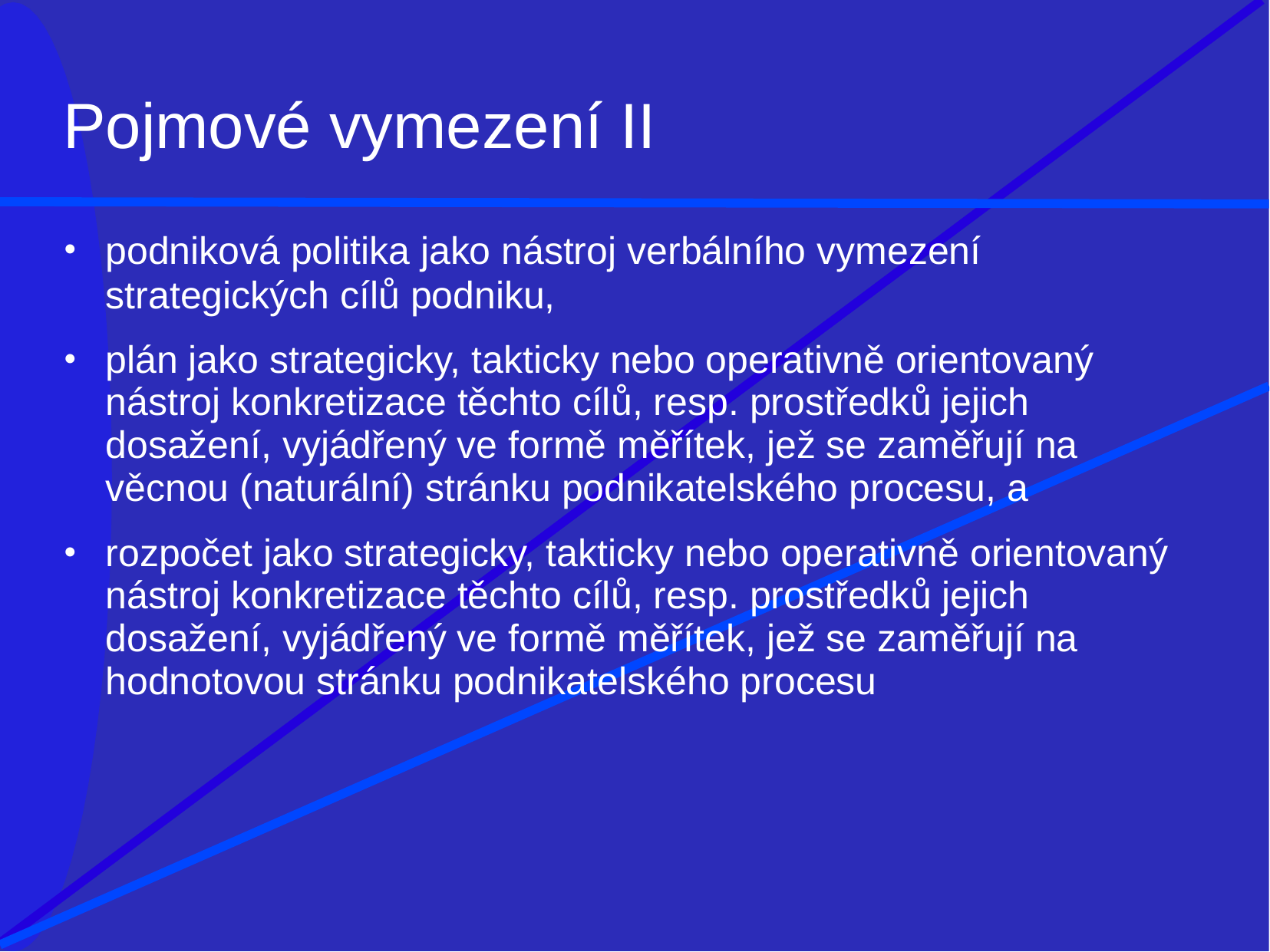

# Pojmové vymezení II
podniková politika jako nástroj verbálního vymezení
strategických cílů podniku,
plán jako strategicky, takticky nebo operativně orientovaný nástroj konkretizace těchto cílů, resp. prostředků jejich dosažení, vyjádřený ve formě měřítek, jež se zaměřují na věcnou (naturální) stránku podnikatelského procesu, a
rozpočet jako strategicky, takticky nebo operativně orientovaný nástroj konkretizace těchto cílů, resp. prostředků jejich dosažení, vyjádřený ve formě měřítek, jež se zaměřují na hodnotovou stránku podnikatelského procesu